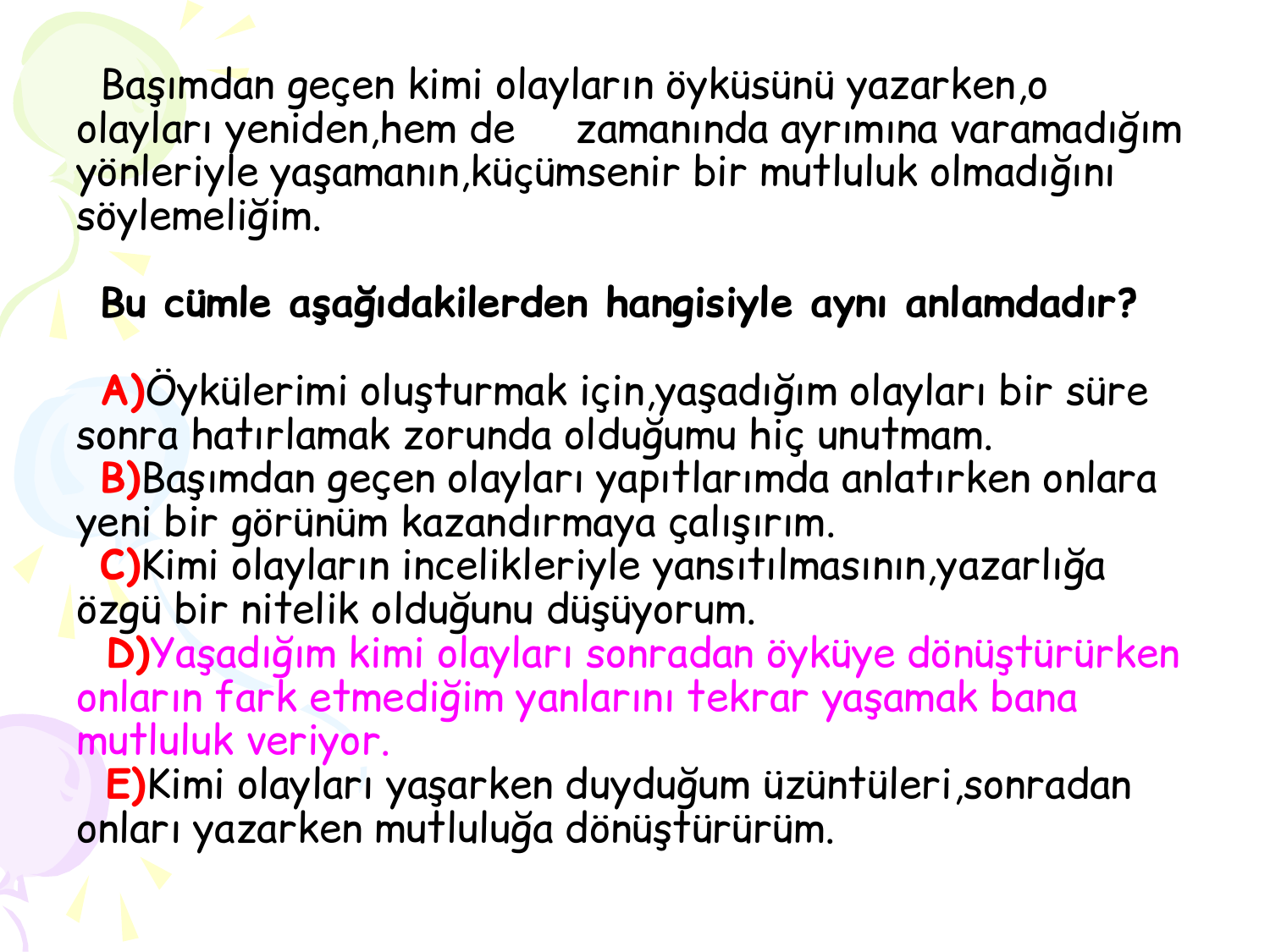

# Başımdan geçen kimi olayların öyküsünü yazarken,o olayları yeniden,hem de     zamanında ayrımına varamadığım yönleriyle yaşamanın,küçümsenir bir mutluluk olmadığını söylemeliğim. Bu cümle aşağıdakilerden hangisiyle aynı anlamdadır? A)Öykülerimi oluşturmak için,yaşadığım olayları bir süre sonra hatırlamak zorunda olduğumu hiç unutmam. B)Başımdan geçen olayları yapıtlarımda anlatırken onlara yeni bir görünüm kazandırmaya çalışırım. C)Kimi olayların incelikleriyle yansıtılmasının,yazarlığa özgü bir nitelik olduğunu düşüyorum. D)Yaşadığım kimi olayları sonradan öyküye dönüştürürken onların fark etmediğim yanlarını tekrar yaşamak bana mutluluk veriyor. E)Kimi olayları yaşarken duyduğum üzüntüleri,sonradan onları yazarken mutluluğa dönüştürürüm.